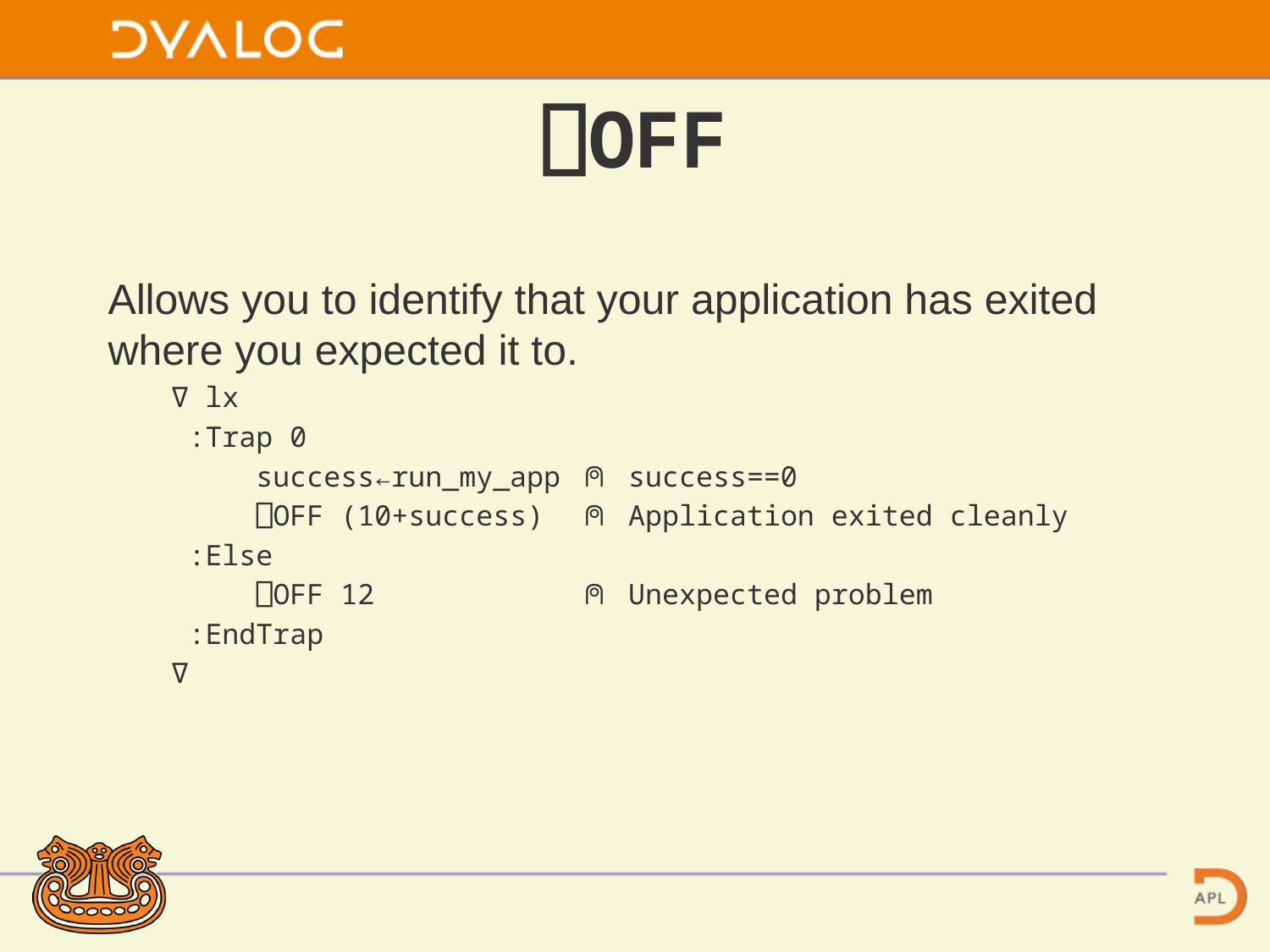

# ⎕OFF
Allows you to identify that your application has exited where you expected it to.
∇ lx
 :Trap 0
     success←run_my_app ⍝ success==0
     ⎕OFF (10+success)  ⍝ Application exited cleanly
 :Else
     ⎕OFF 12            ⍝ Unexpected problem
 :EndTrap
∇